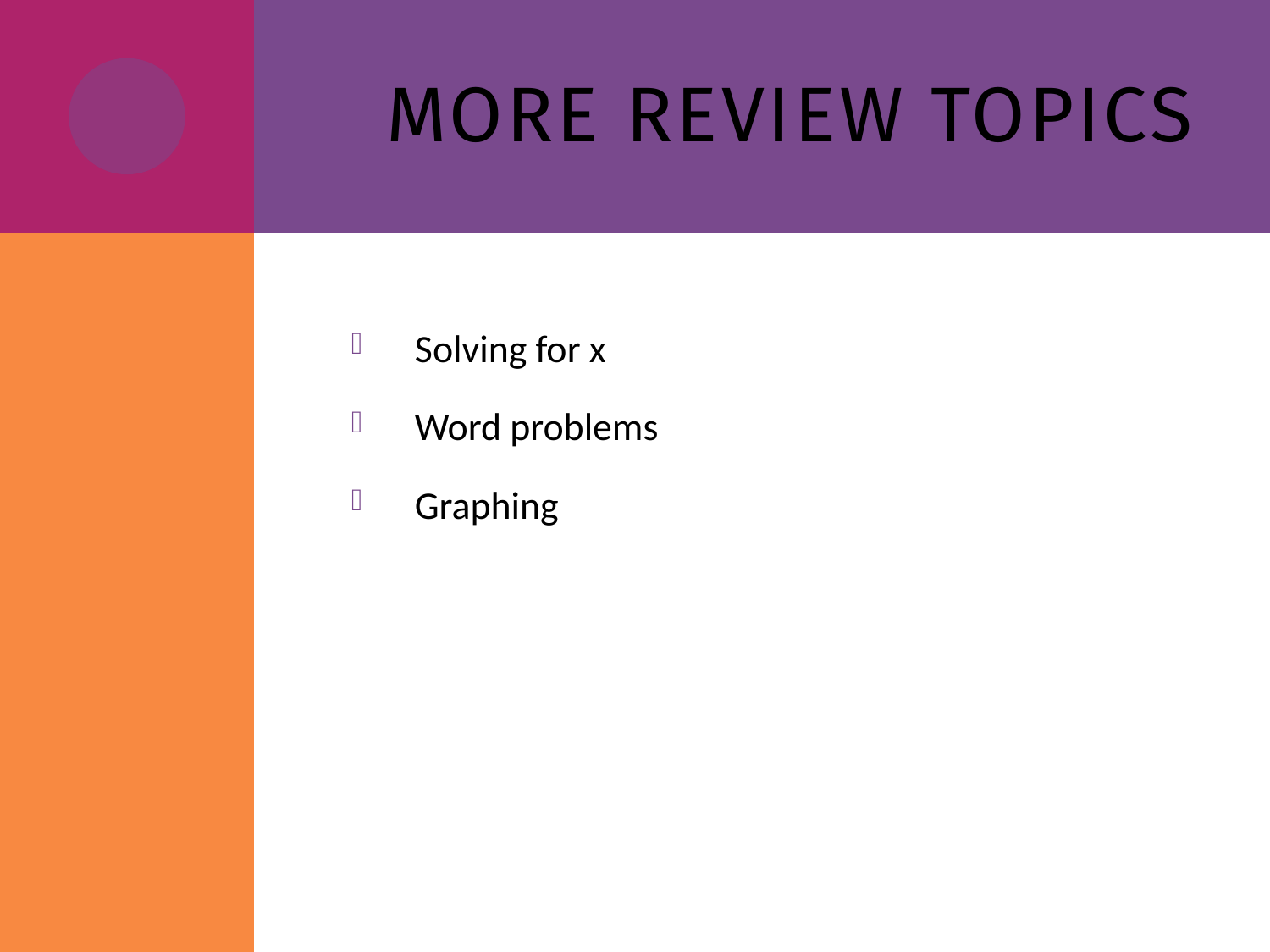

# More review topics
Solving for x
Word problems
Graphing